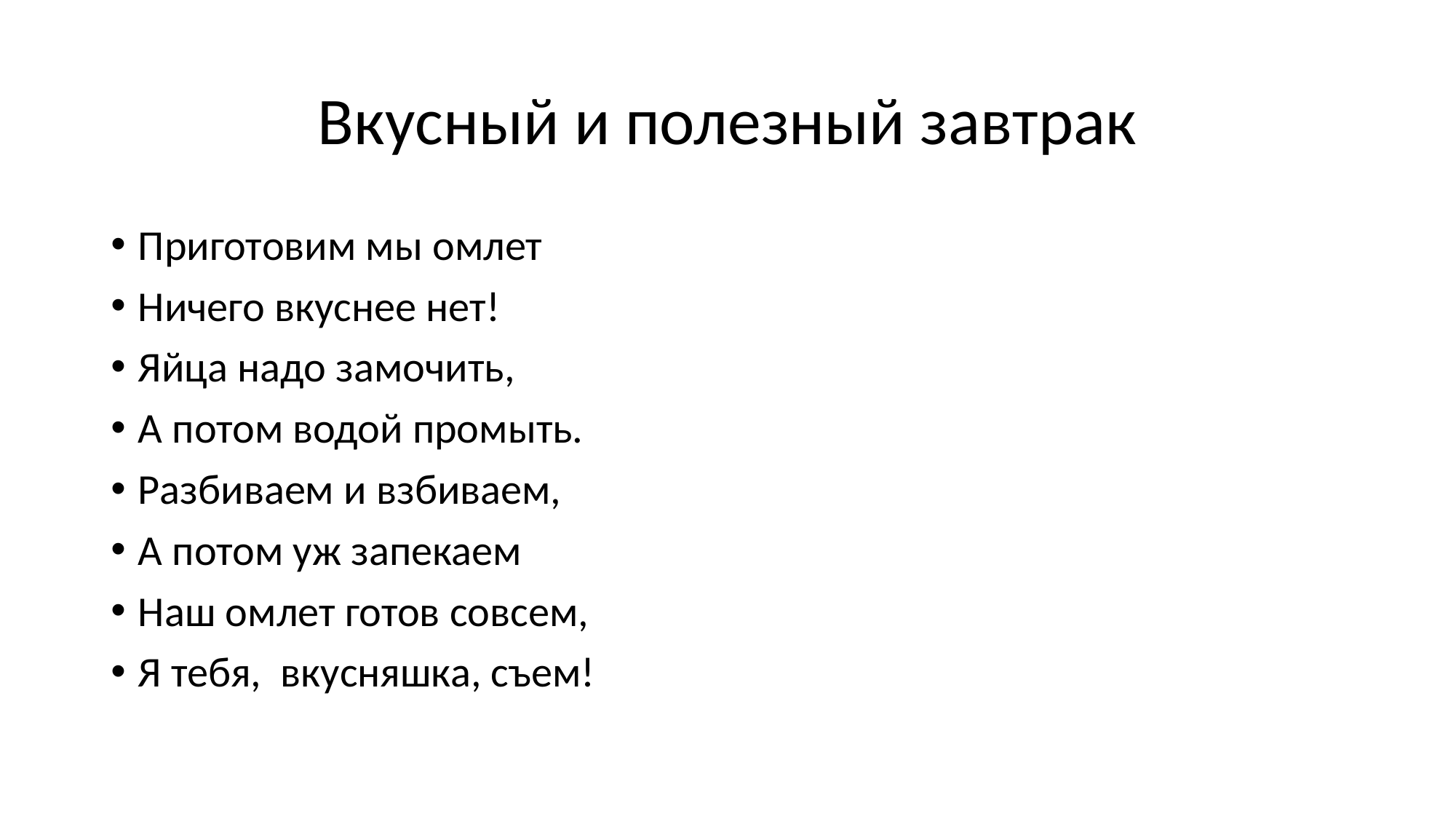

# Вкусный и полезный завтрак
Приготовим мы омлет
Ничего вкуснее нет!
Яйца надо замочить,
А потом водой промыть.
Разбиваем и взбиваем,
А потом уж запекаем
Наш омлет готов совсем,
Я тебя,  вкусняшка, съем!